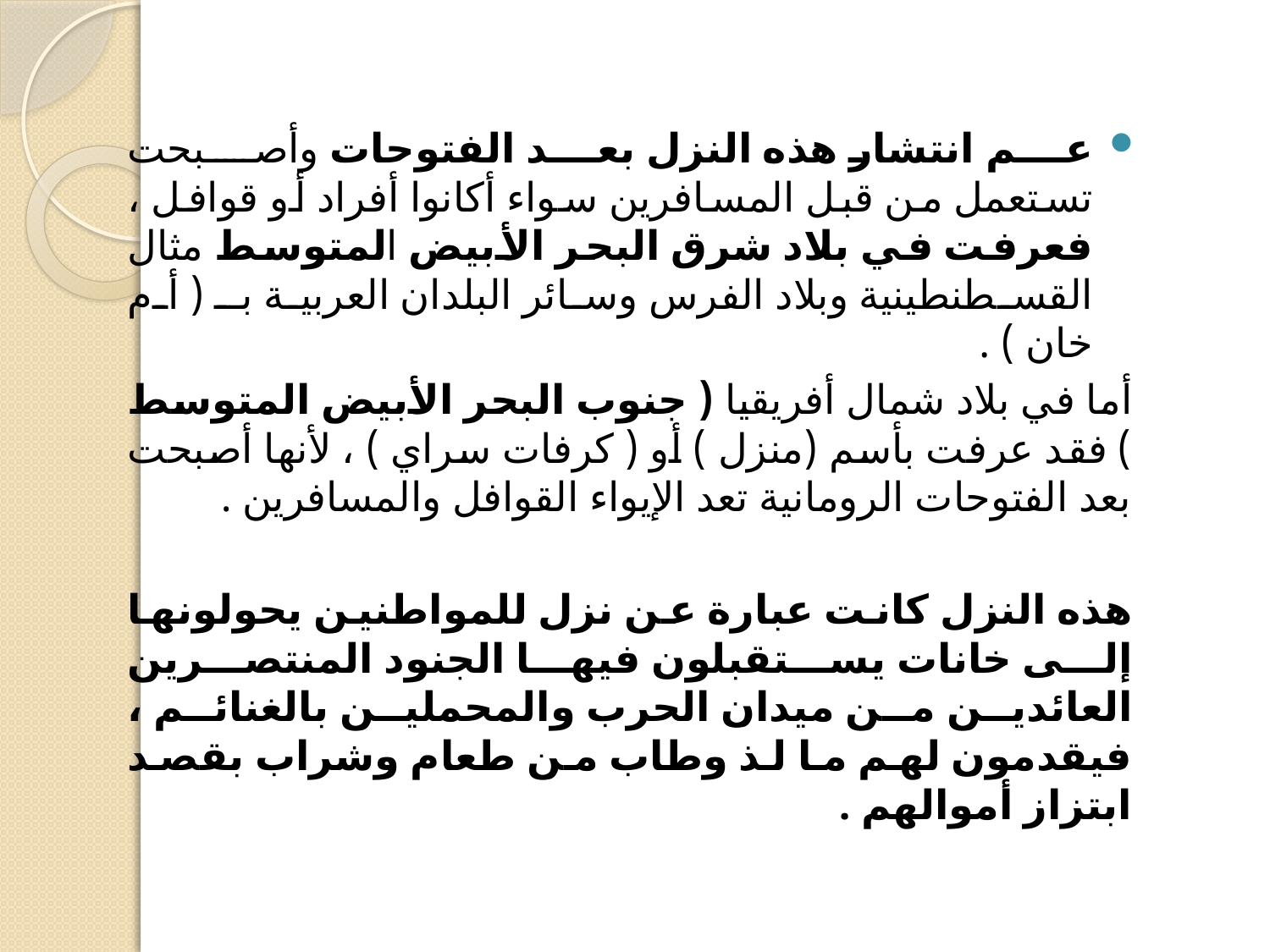

عم انتشار هذه النزل بعد الفتوحات وأصبحت تستعمل من قبل المسافرين سواء أكانوا أفراد أو قوافل ، فعرفت في بلاد شرق البحر الأبيض المتوسط مثال القسطنطينية وبلاد الفرس وسائر البلدان العربية بـ ( أم خان ) .
أما في بلاد شمال أفريقيا ( جنوب البحر الأبيض المتوسط ) فقد عرفت بأسم (منزل ) أو ( كرفات سراي ) ، لأنها أصبحت بعد الفتوحات الرومانية تعد الإيواء القوافل والمسافرين .

هذه النزل كانت عبارة عن نزل للمواطنين يحولونها إلى خانات يستقبلون فيها الجنود المنتصرين العائدين من ميدان الحرب والمحملين بالغنائم ، فيقدمون لهم ما لذ وطاب من طعام وشراب بقصد ابتزاز أموالهم .